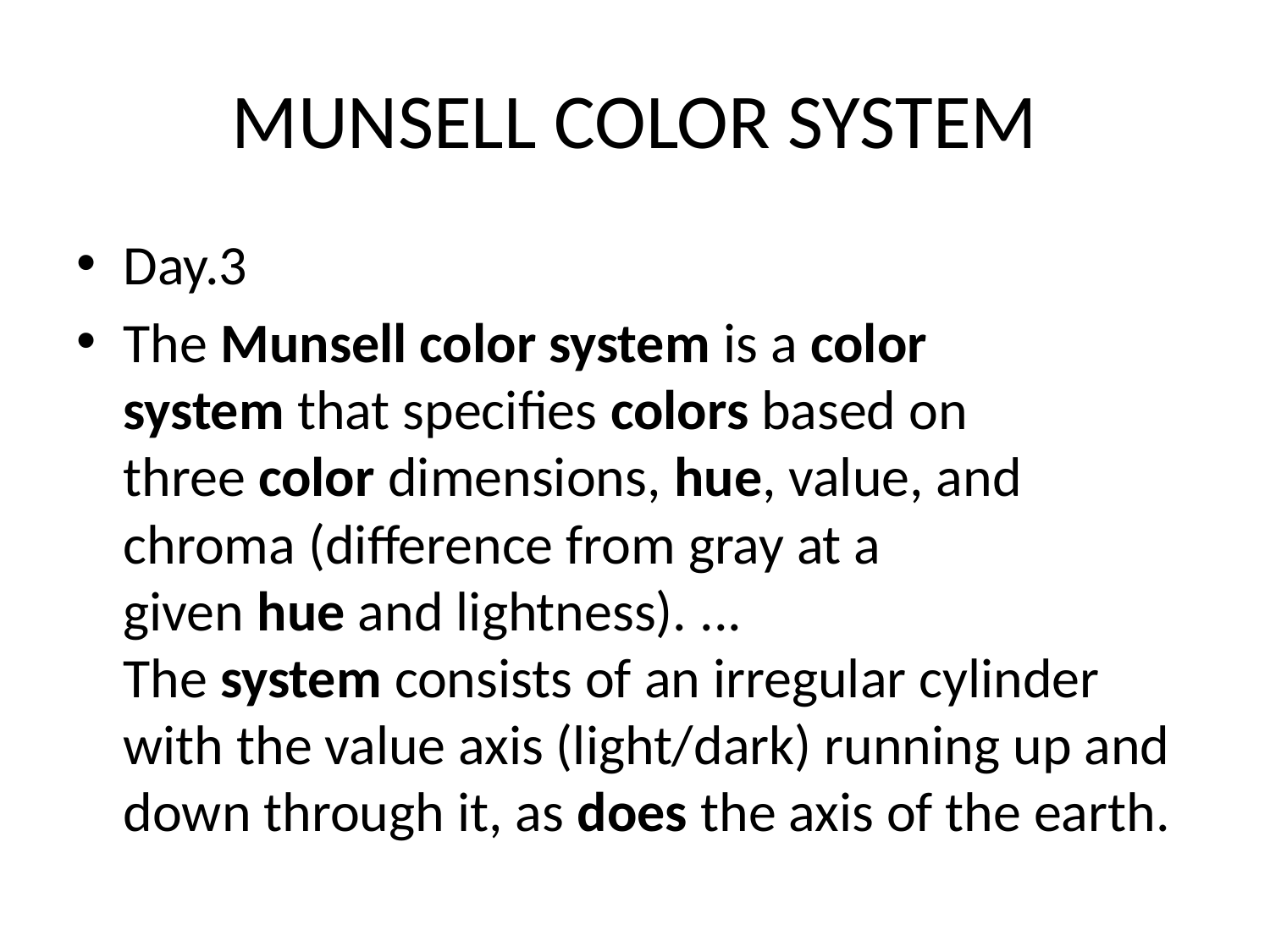

# MUNSELL COLOR SYSTEM
Day.3
The Munsell color system is a color system that specifies colors based on three color dimensions, hue, value, and chroma (difference from gray at a given hue and lightness). ... The system consists of an irregular cylinder with the value axis (light/dark) running up and down through it, as does the axis of the earth.